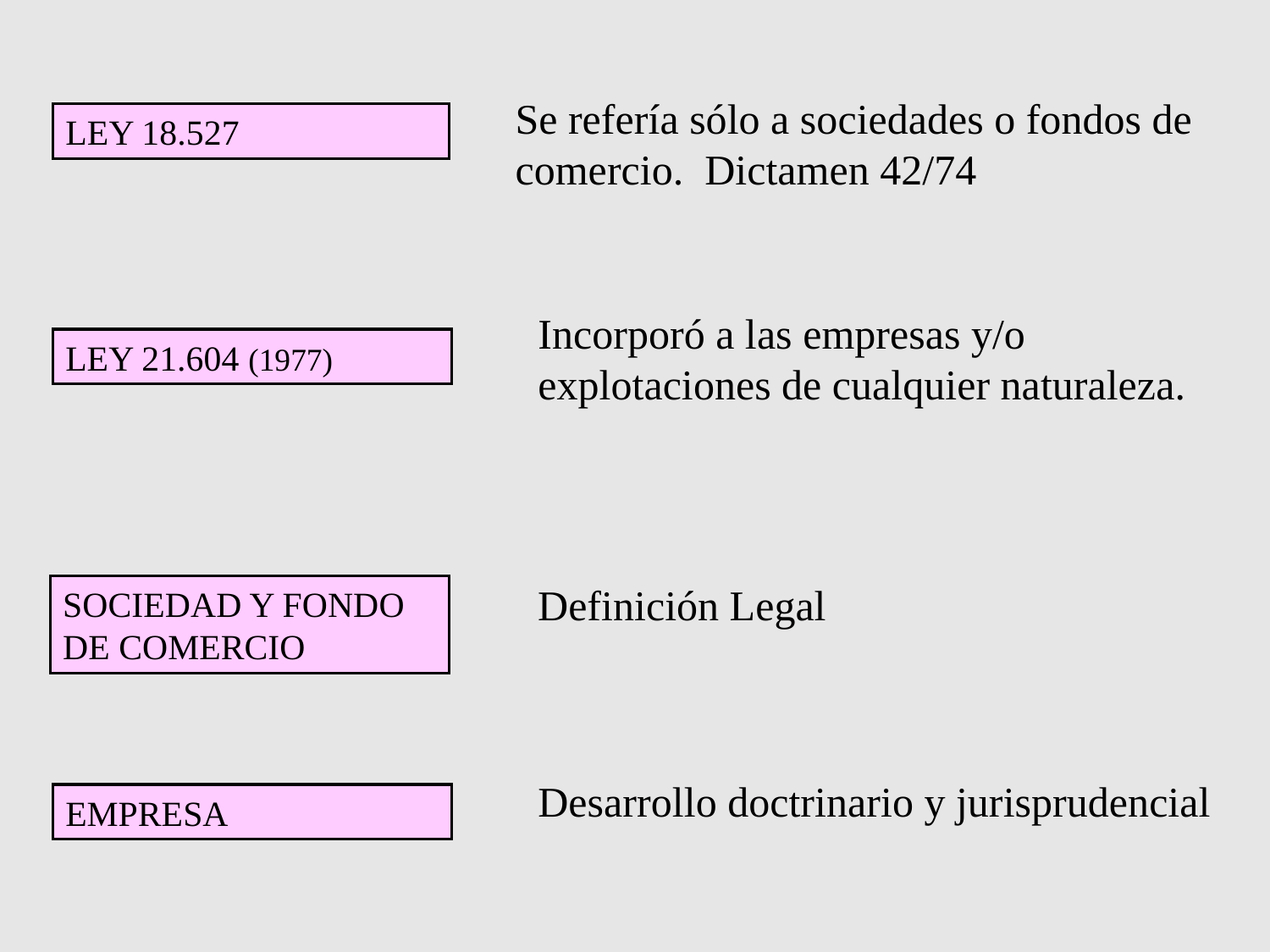

Se refería sólo a sociedades o fondos de comercio.  Dictamen 42/74
LEY 18.527
Incorporó a las empresas y/o explotaciones de cualquier naturaleza.
LEY 21.604 (1977)
Definición Legal
SOCIEDAD Y FONDO DE COMERCIO
Desarrollo doctrinario y jurisprudencial
EMPRESA